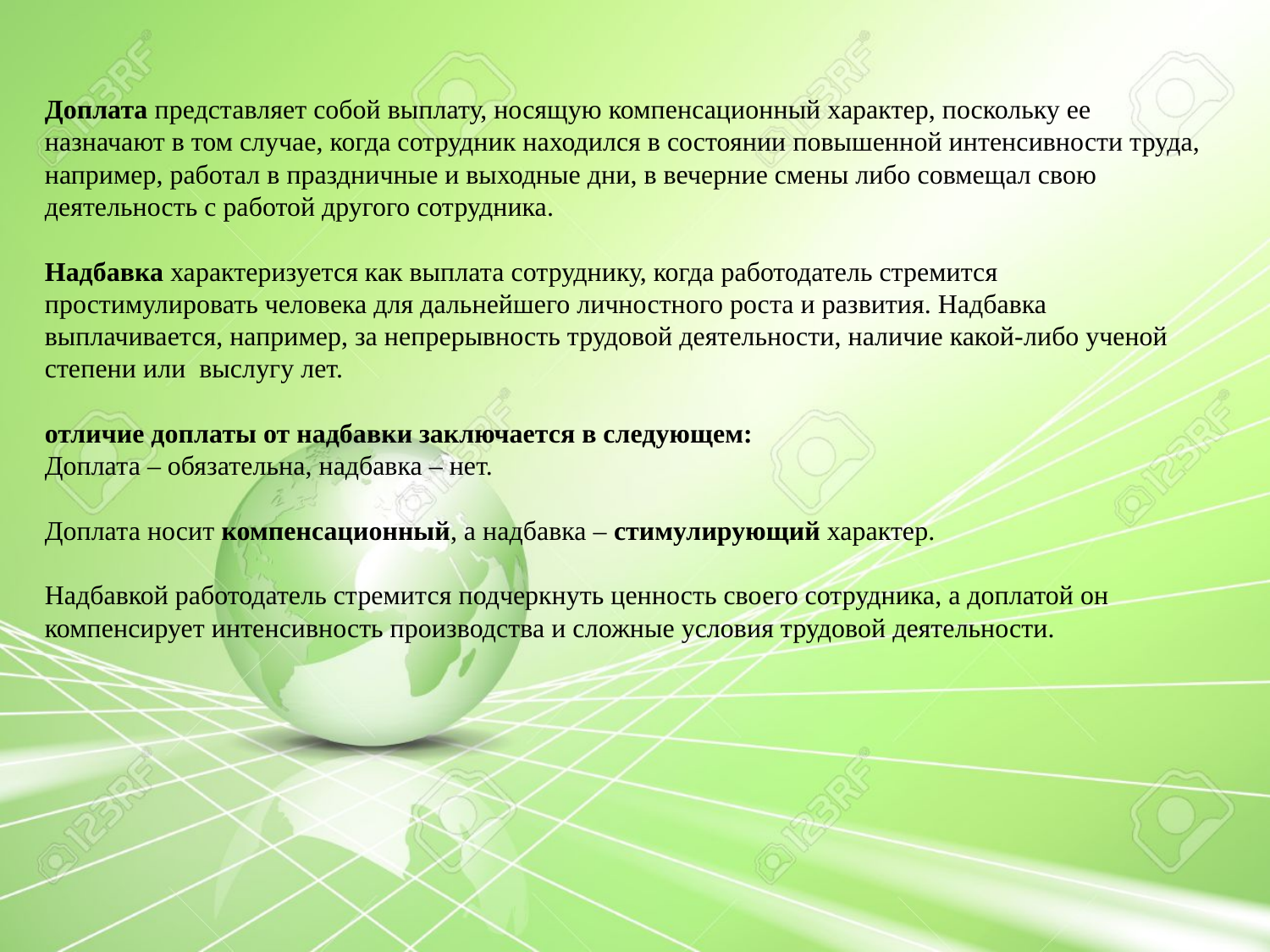

Доплата представляет собой выплату, носящую компенсационный характер, поскольку ее назначают в том случае, когда сотрудник находился в состоянии повышенной интенсивности труда, например, работал в праздничные и выходные дни, в вечерние смены либо совмещал свою деятельность с работой другого сотрудника.

Надбавка характеризуется как выплата сотруднику, когда работодатель стремится простимулировать человека для дальнейшего личностного роста и развития. Надбавка выплачивается, например, за непрерывность трудовой деятельности, наличие какой-либо ученой степени или  выслугу лет.

отличие доплаты от надбавки заключается в следующем:
Доплата – обязательна, надбавка – нет.

Доплата носит компенсационный, а надбавка – стимулирующий характер.

Надбавкой работодатель стремится подчеркнуть ценность своего сотрудника, а доплатой он компенсирует интенсивность производства и сложные условия трудовой деятельности.